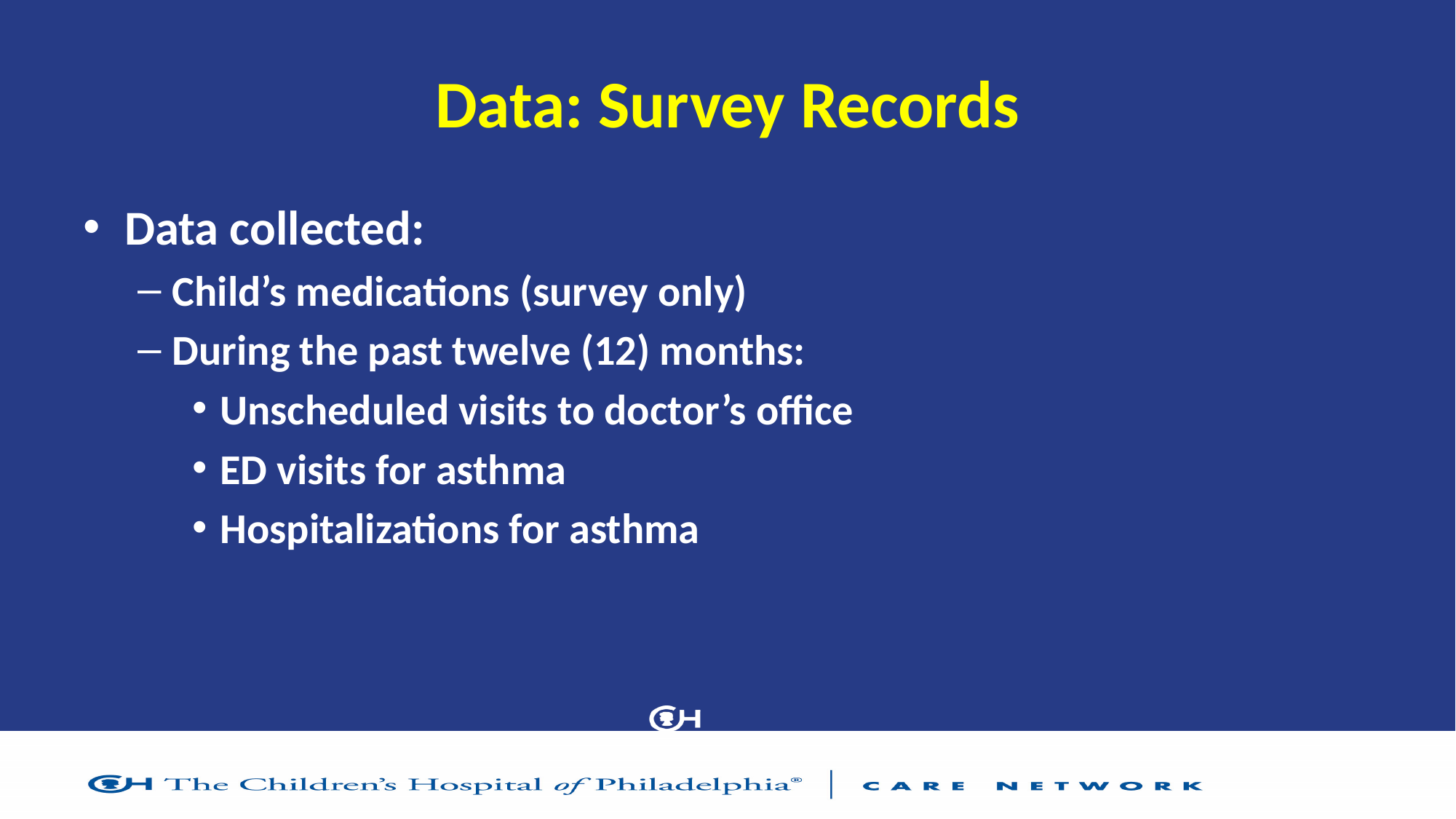

# Data: Survey Records
Data collected:
Child’s medications (survey only)
During the past twelve (12) months:
Unscheduled visits to doctor’s office
ED visits for asthma
Hospitalizations for asthma